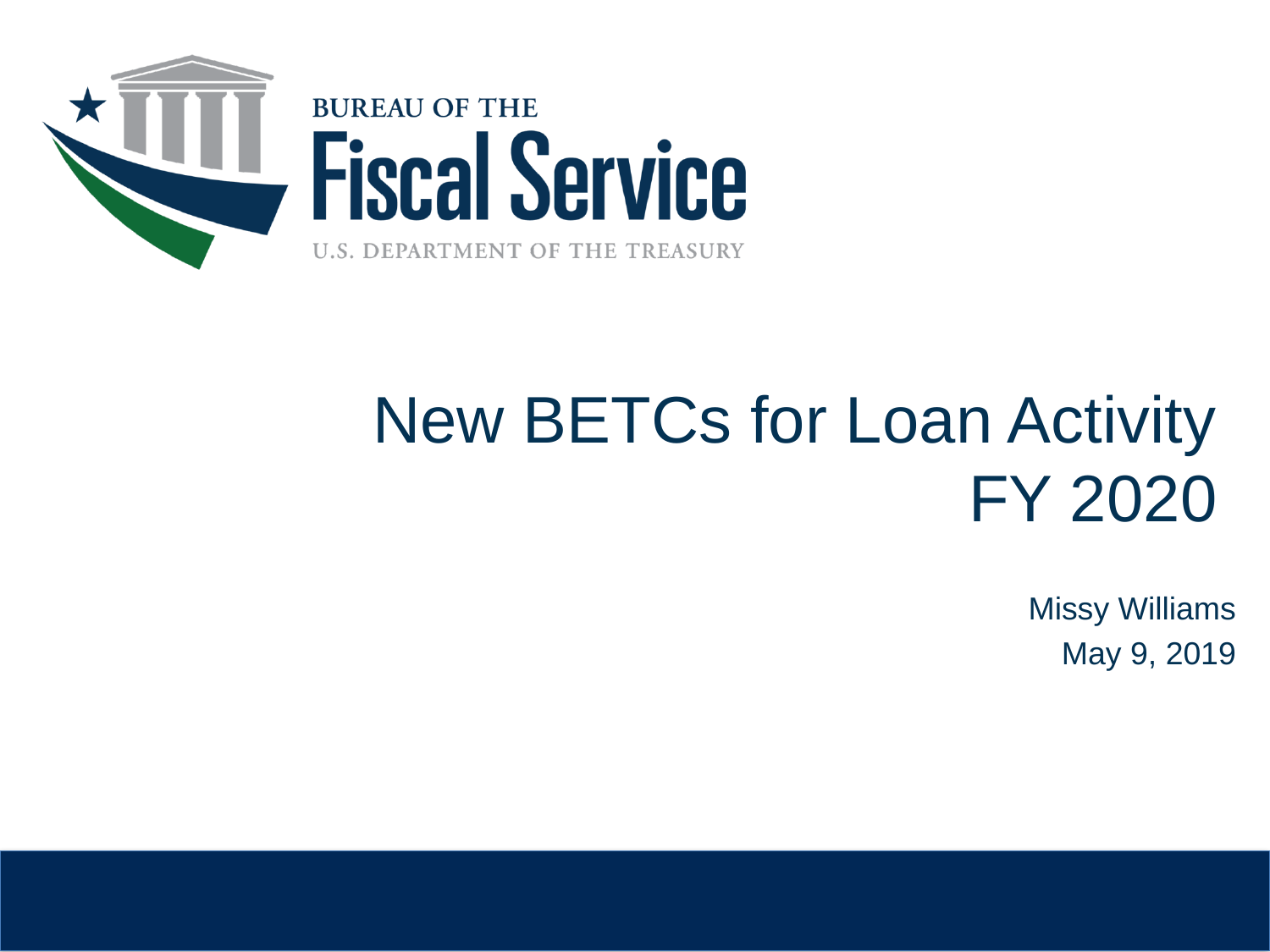

New BETCs for Loan Activity
FY 2020
Missy Williams
May 9, 2019